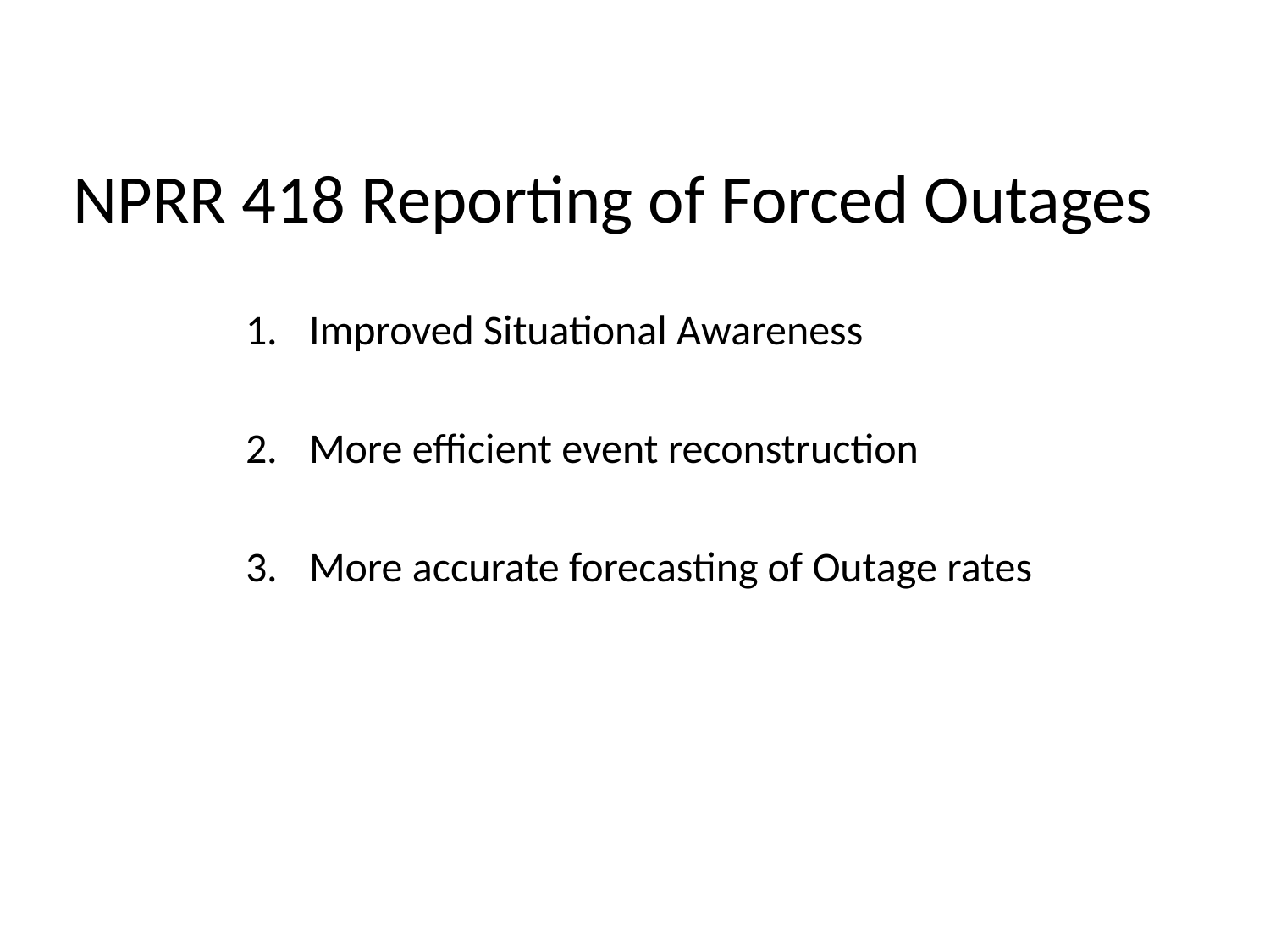

# NPRR 418 Reporting of Forced Outages
Improved Situational Awareness

More efficient event reconstruction

More accurate forecasting of Outage rates